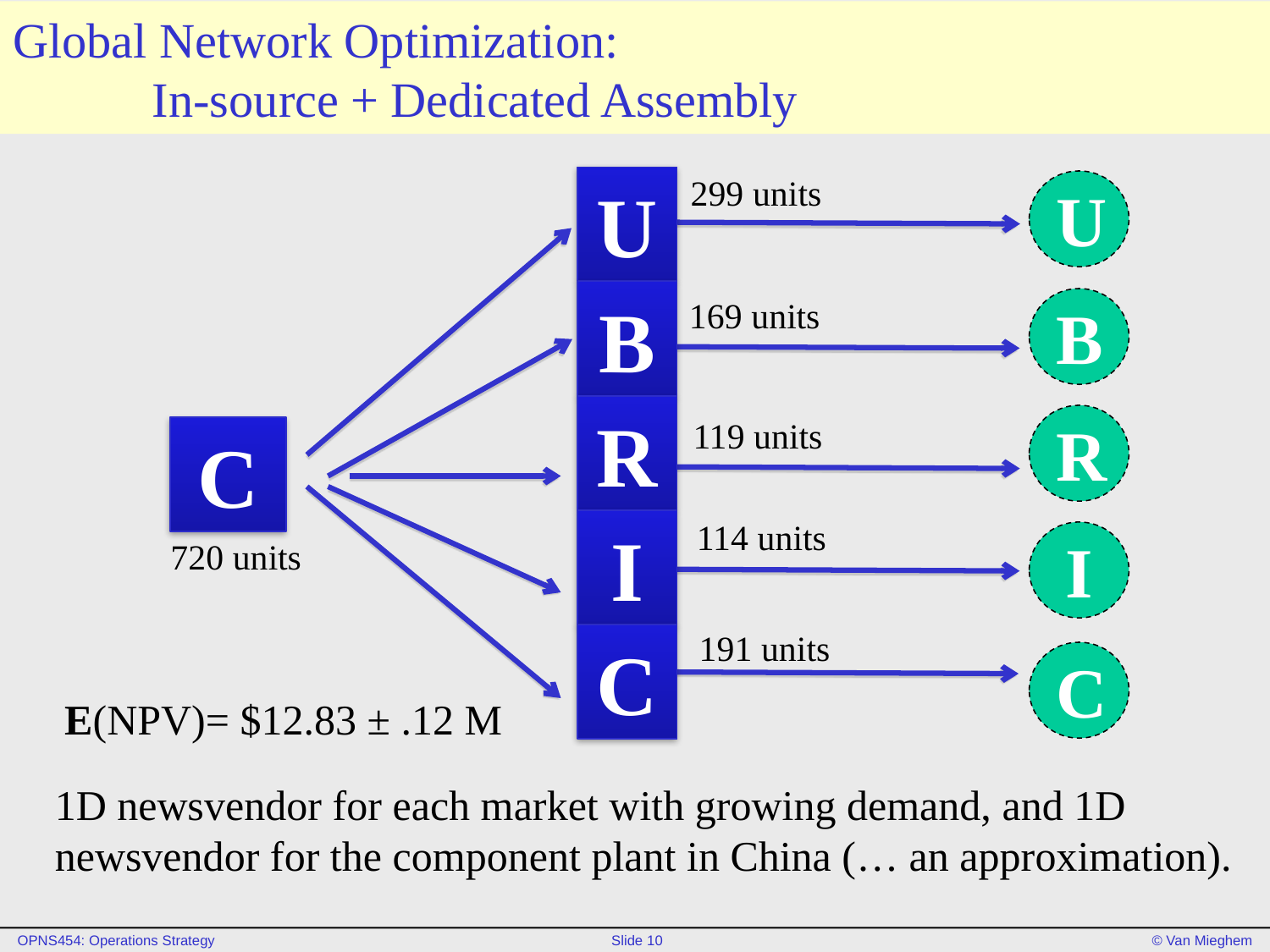

# Global Network Optimization: In-source + Dedicated Assembly
299 units
U
B
R
I
C
U
B
R
I
C
169 units
119 units
C
114 units
720 units
191 units
E(NPV)= $12.83 ± .12 M
1D newsvendor for each market with growing demand, and 1D newsvendor for the component plant in China (… an approximation).